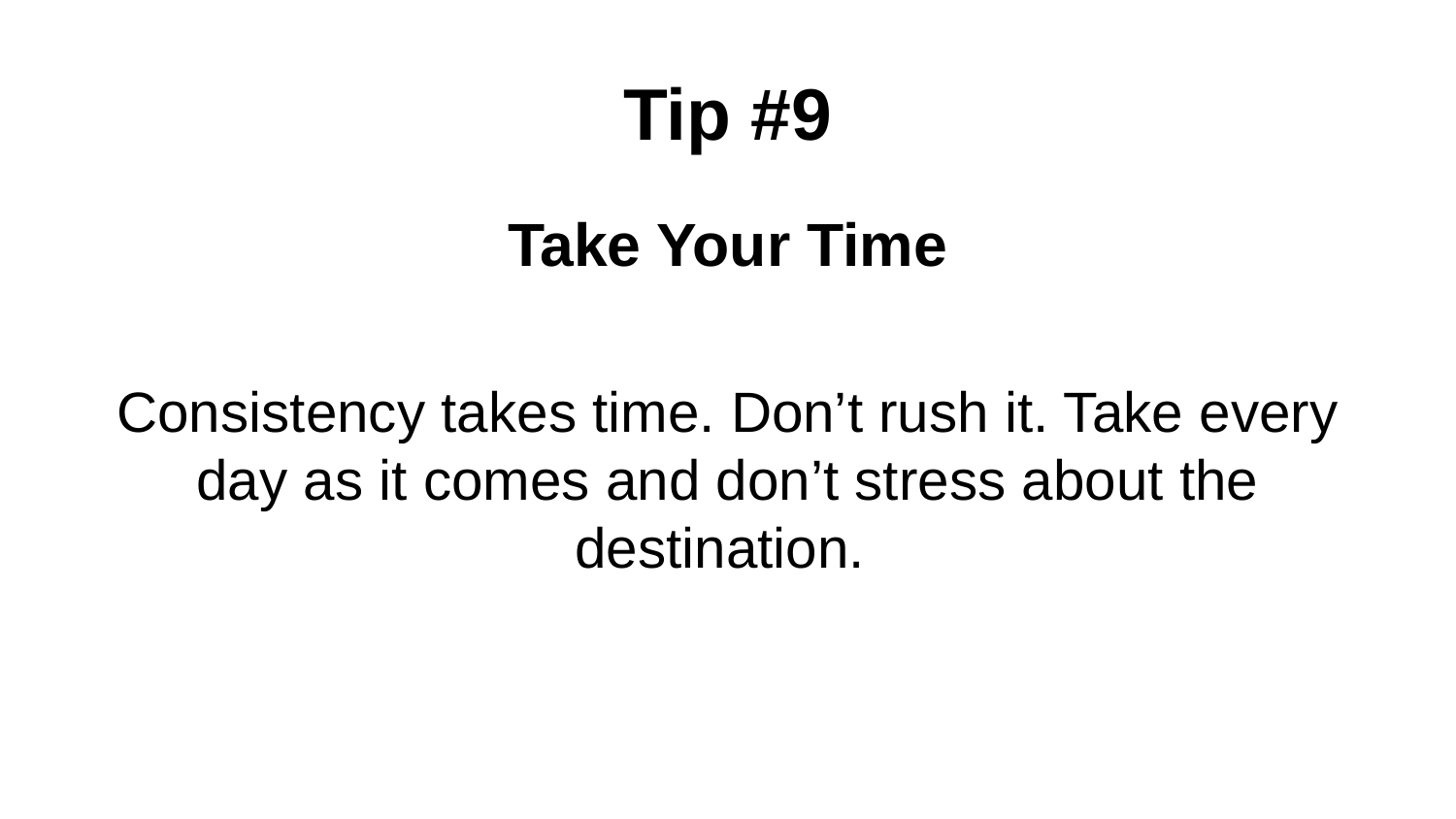

# Tip #9
Take Your Time

Consistency takes time. Don’t rush it. Take every day as it comes and don’t stress about the destination.

.